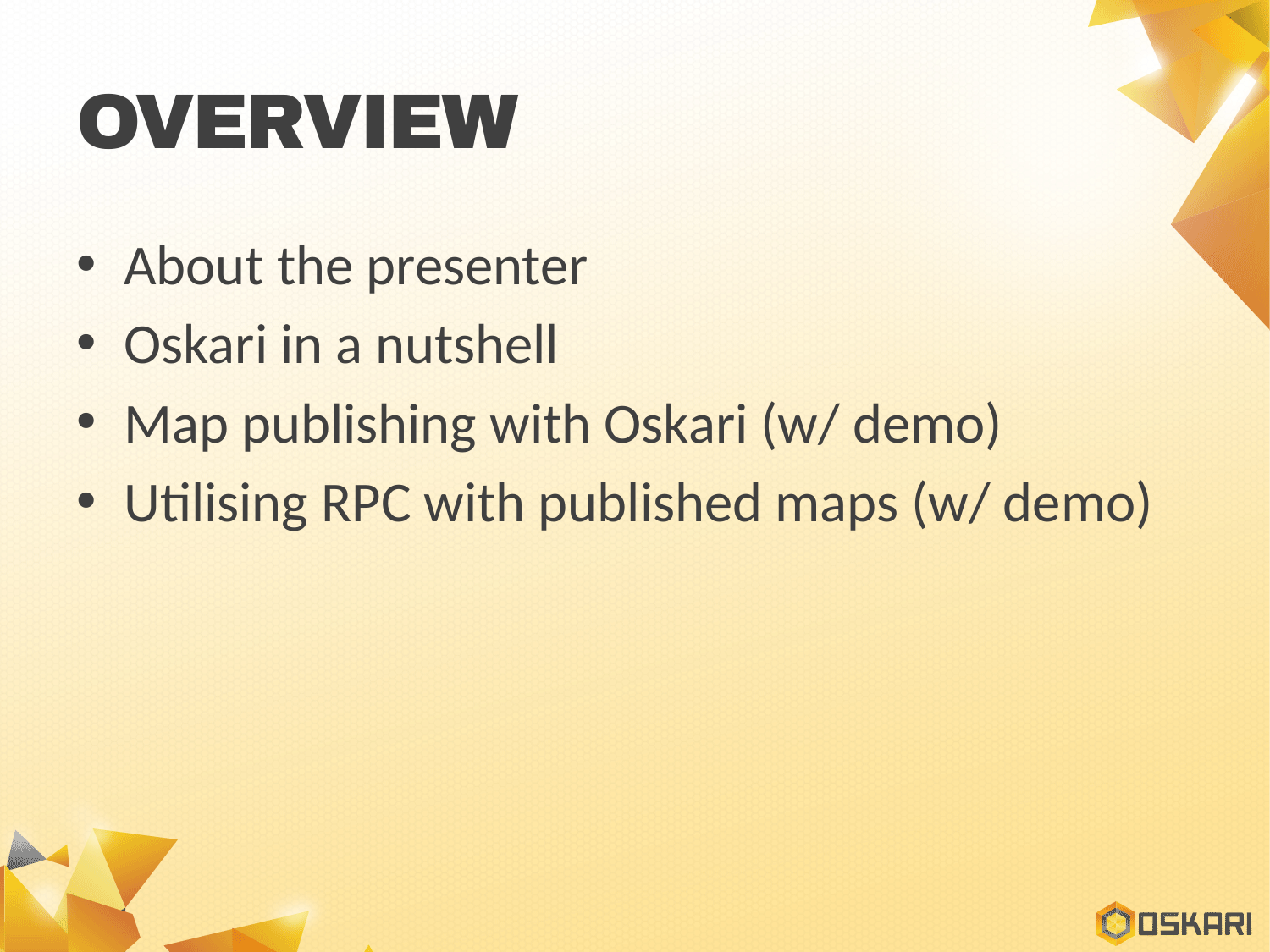

# Overview
About the presenter
Oskari in a nutshell
Map publishing with Oskari (w/ demo)
Utilising RPC with published maps (w/ demo)